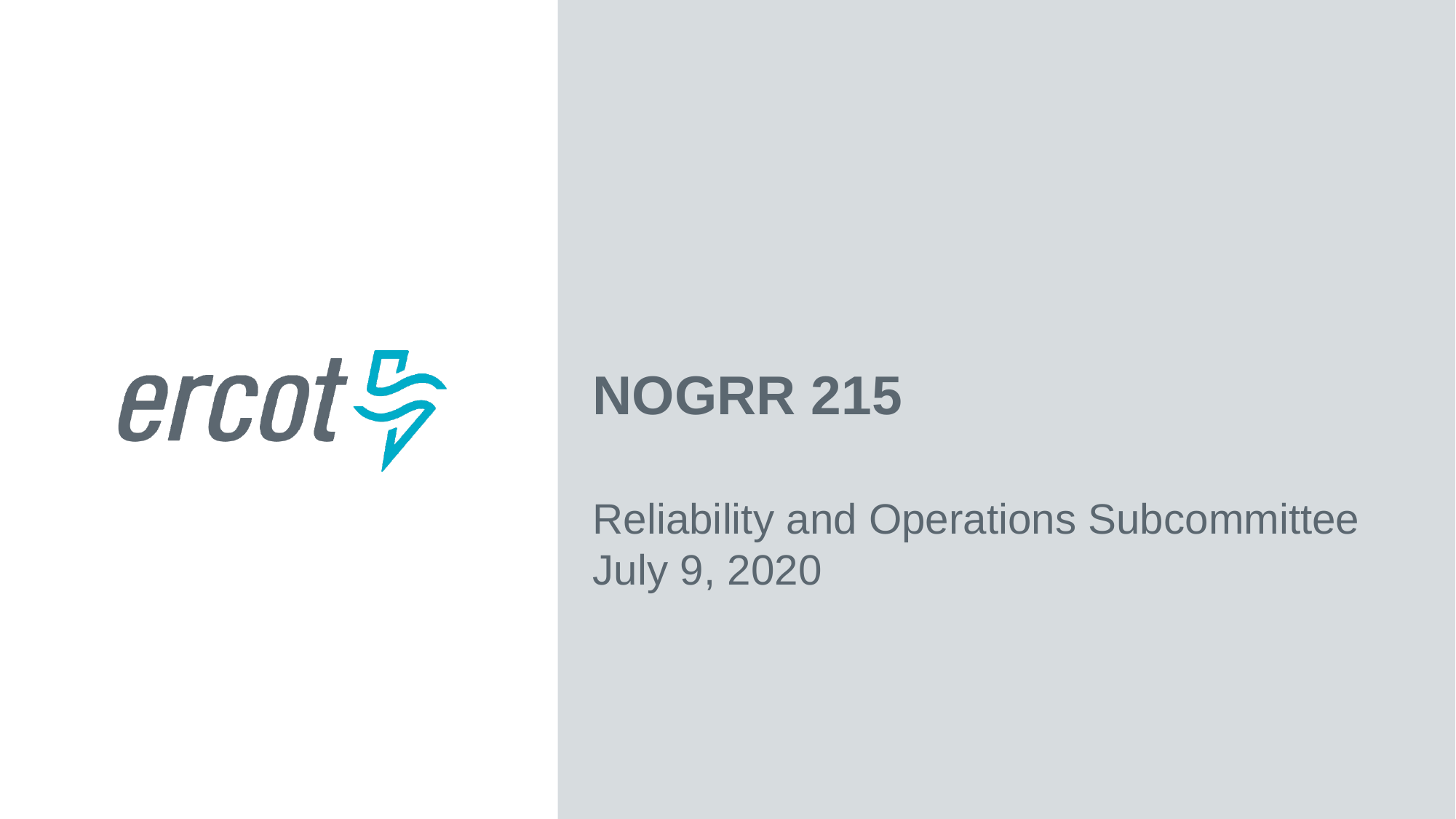

NOGRR 215

Reliability and Operations Subcommittee
July 9, 2020